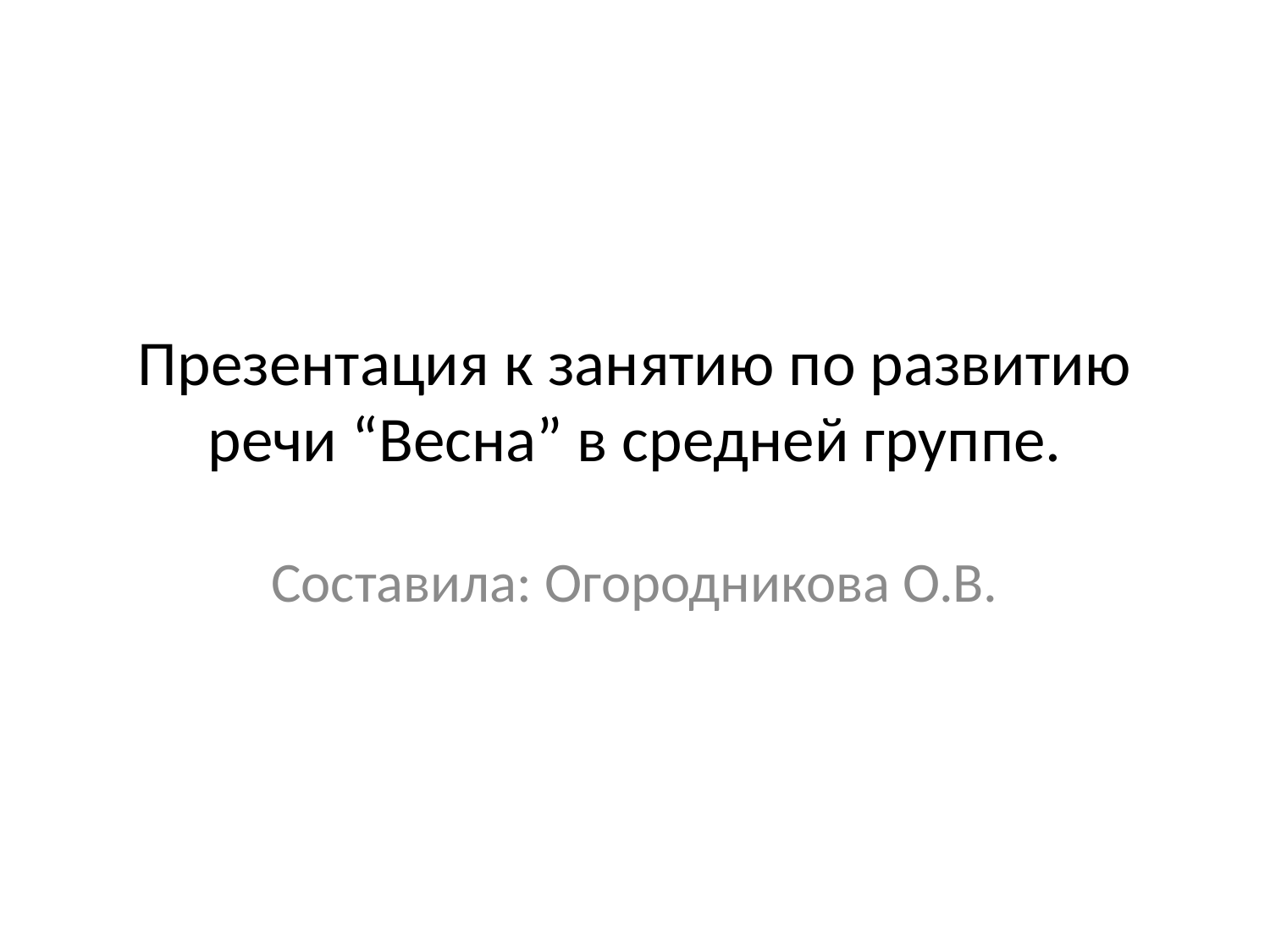

# Презентация к занятию по развитию речи “Весна” в средней группе.
Составила: Огородникова О.В.